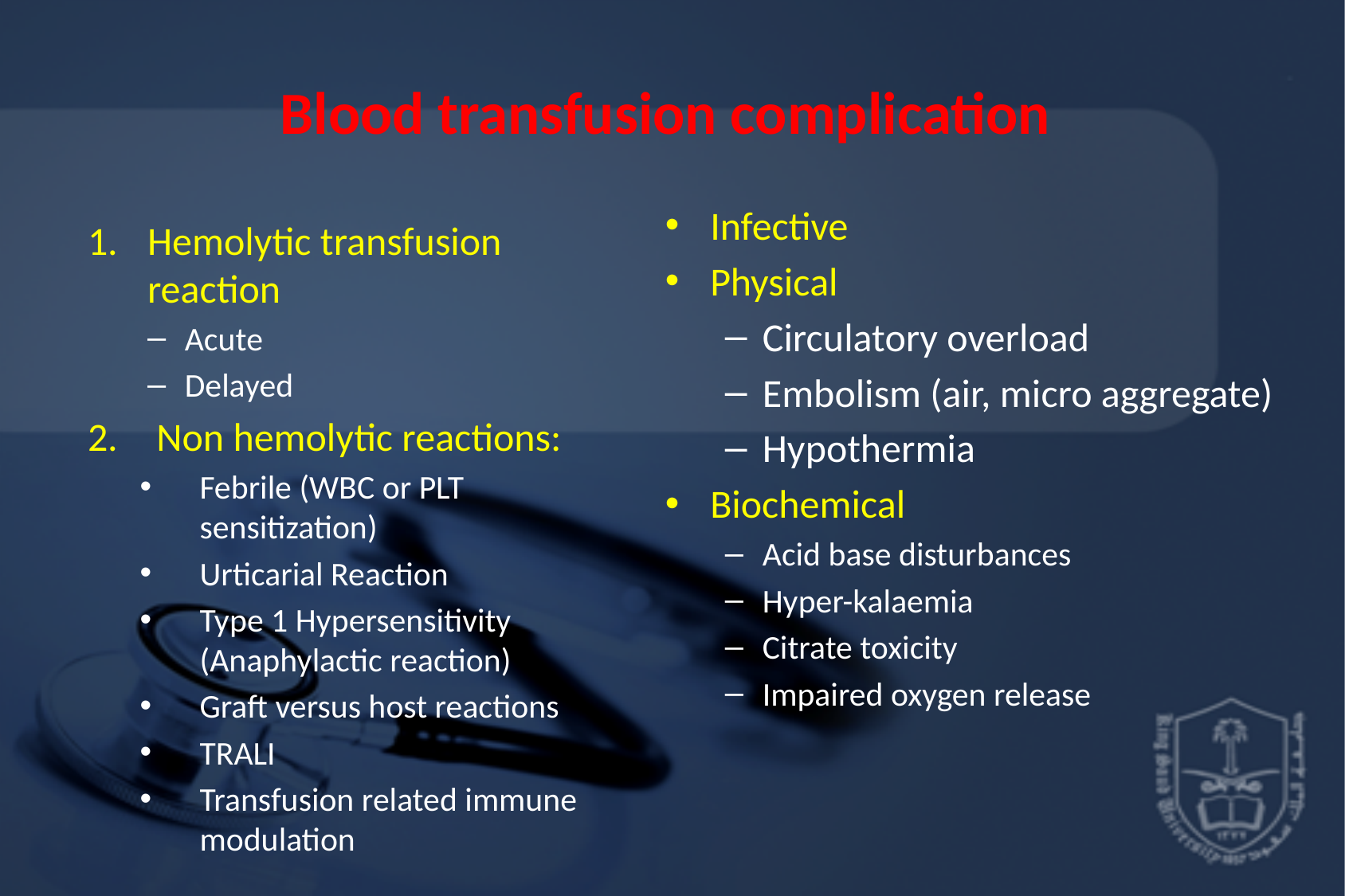

# Blood transfusion complication
Infective
Physical
Circulatory overload
Embolism (air, micro aggregate)
Hypothermia
Biochemical
Acid base disturbances
Hyper-kalaemia
Citrate toxicity
Impaired oxygen release
Hemolytic transfusion reaction
Acute
Delayed
 Non hemolytic reactions:
Febrile (WBC or PLT sensitization)
Urticarial Reaction
Type 1 Hypersensitivity (Anaphylactic reaction)
Graft versus host reactions
TRALI
Transfusion related immune modulation